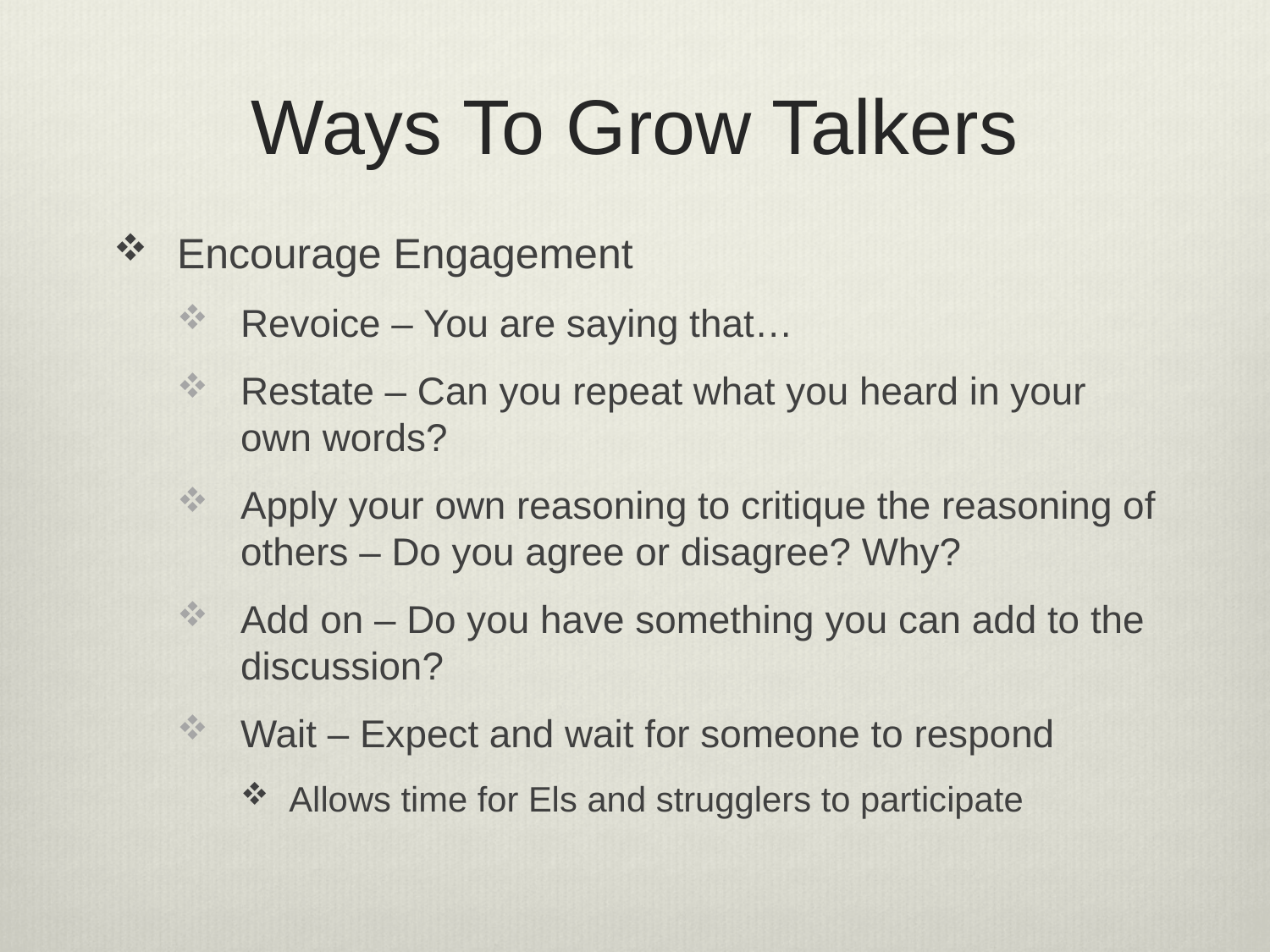

# Ways To Grow Talkers
Encourage Engagement
Revoice – You are saying that…
Restate – Can you repeat what you heard in your own words?
Apply your own reasoning to critique the reasoning of others – Do you agree or disagree? Why?
Add on – Do you have something you can add to the discussion?
Wait – Expect and wait for someone to respond
Allows time for Els and strugglers to participate